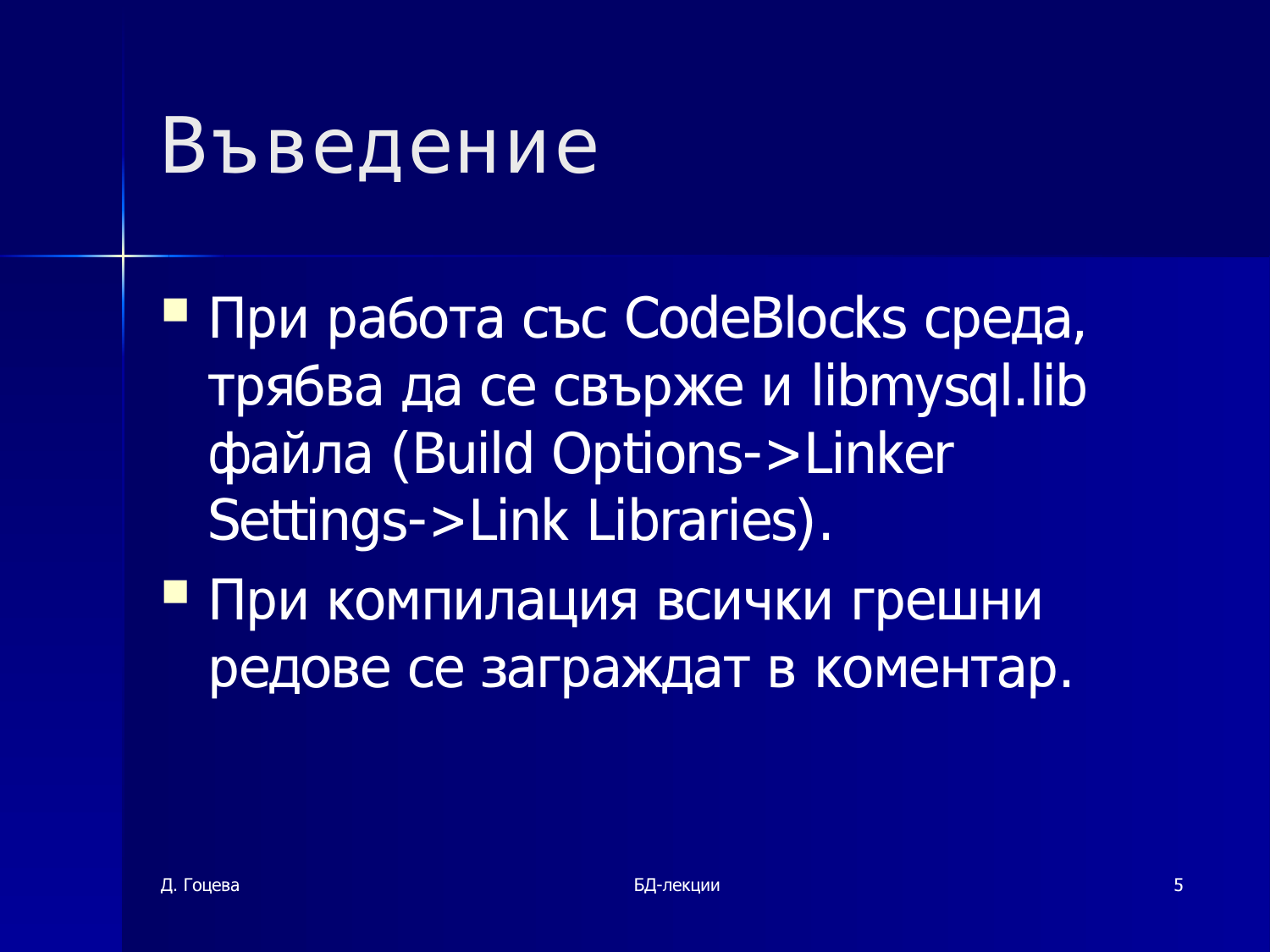

# Въведение
При работа със CodeBlocks среда, трябва да се свърже и libmysql.lib файла (Build Options->Linker Settings->Link Libraries).
При компилация всички грешни редове се заграждат в коментар.
Д. Гоцева
БД-лекции
5